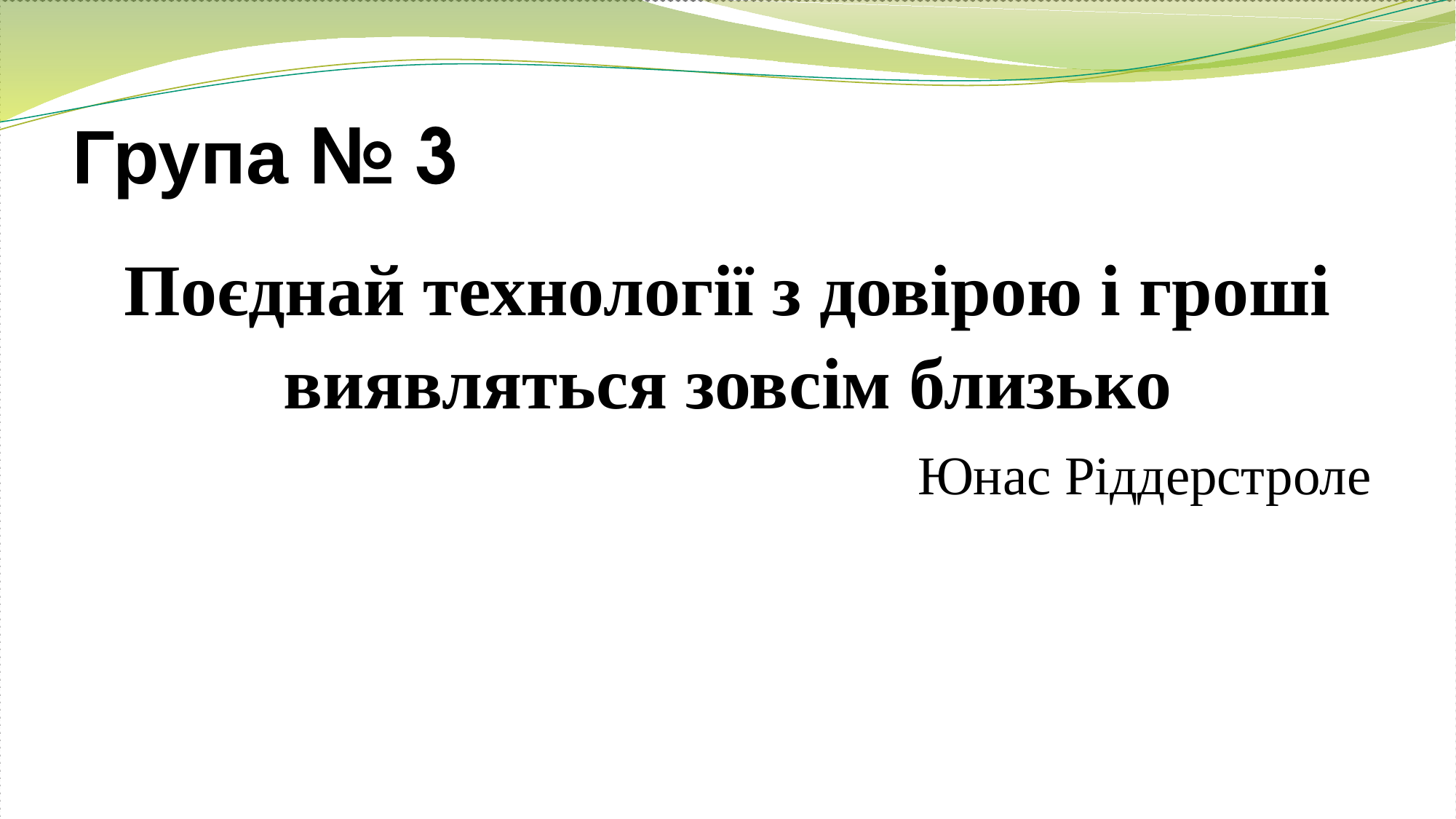

# Група № 3
Поєднай технології з довірою і гроші виявляться зовсім близько
Юнас Ріддерстроле